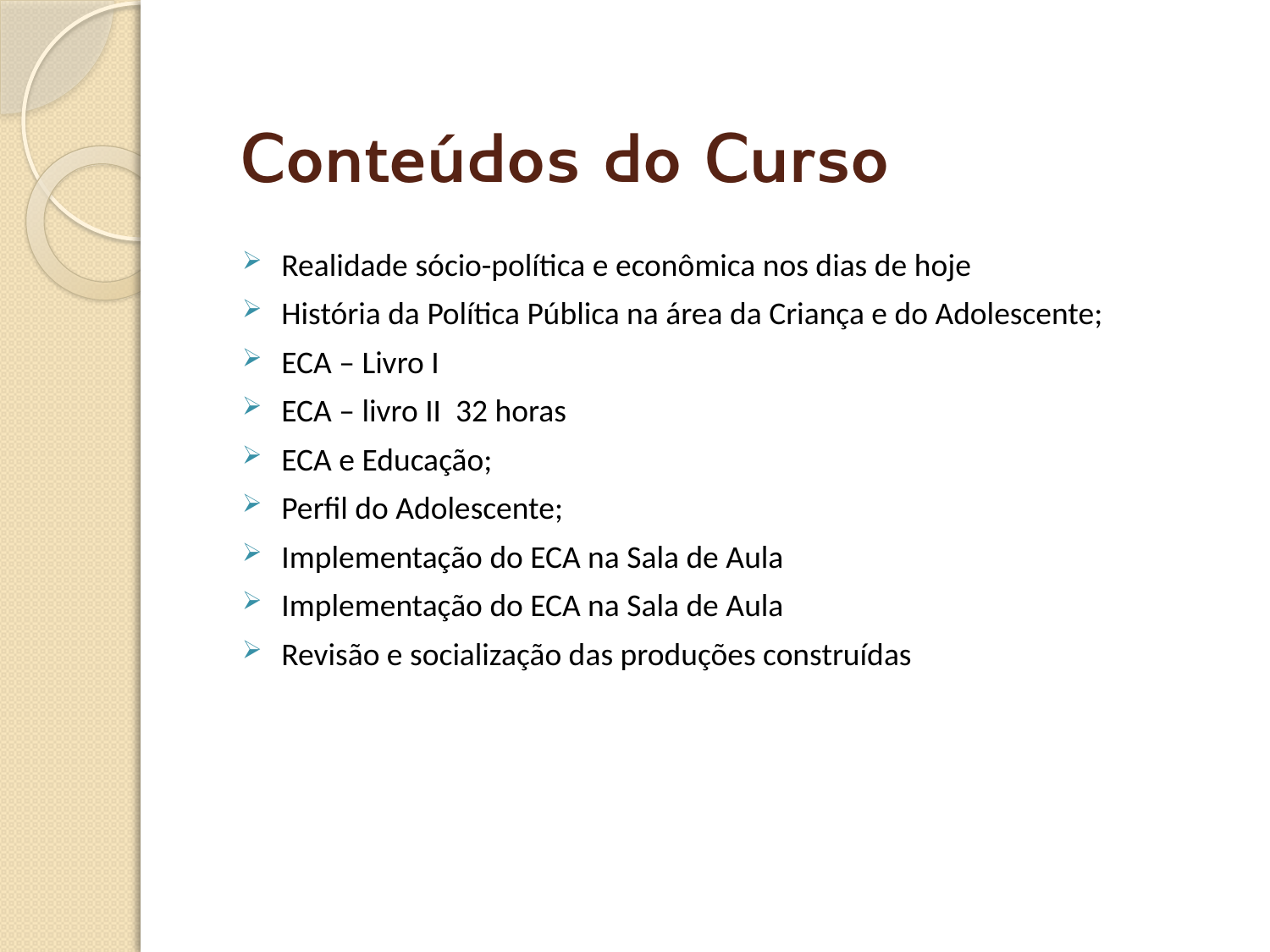

# Conteúdos do Curso
Realidade sócio-política e econômica nos dias de hoje
História da Política Pública na área da Criança e do Adolescente;
ECA – Livro I
ECA – livro II  32 horas
ECA e Educação;
Perfil do Adolescente;
Implementação do ECA na Sala de Aula
Implementação do ECA na Sala de Aula
Revisão e socialização das produções construídas